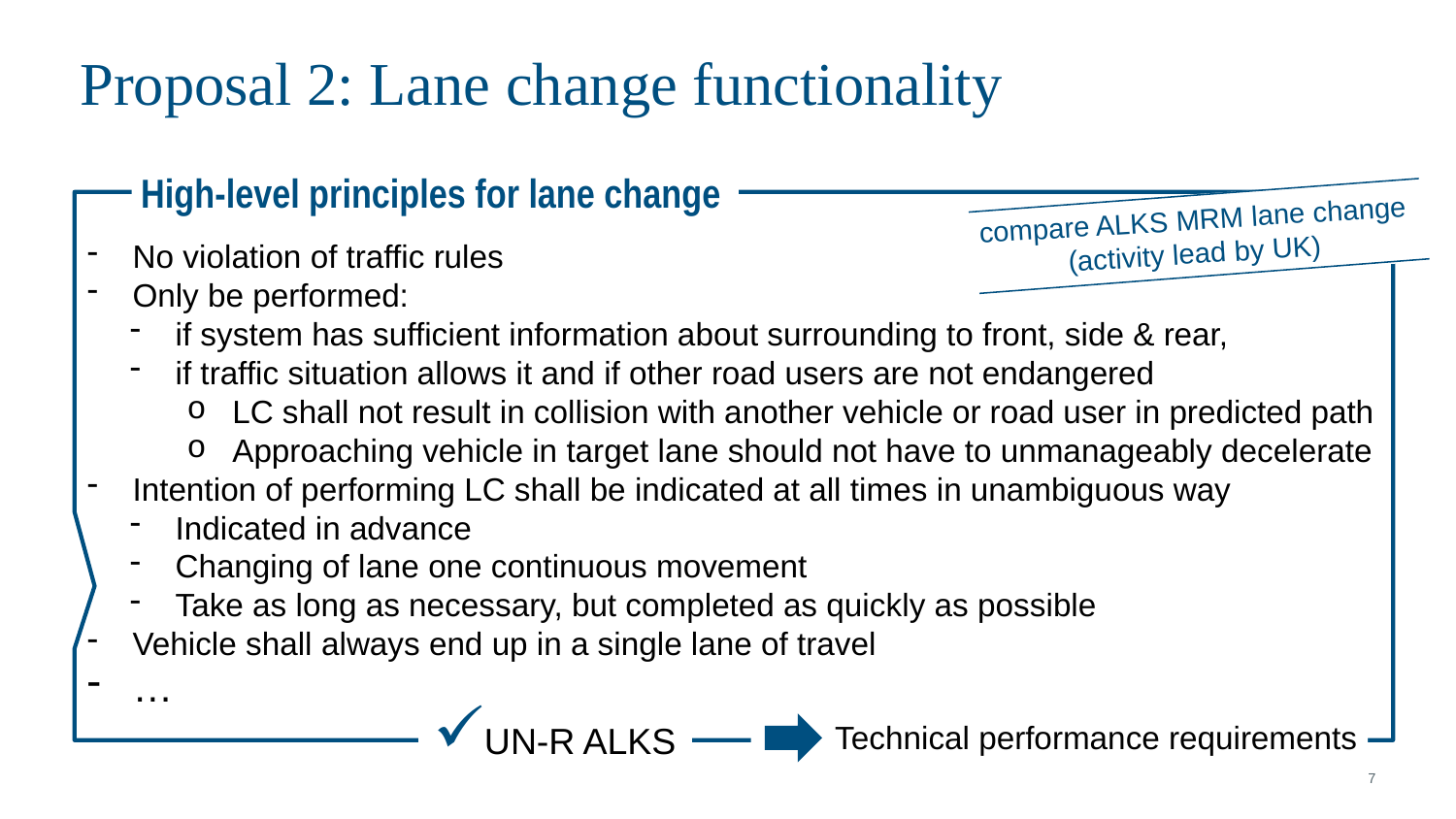

# Proposal 2: Lane change functionality
 High-level principles for lane change
compare ALKS MRM lane change
(activity lead by UK)
No violation of traffic rules
Only be performed:
if system has sufficient information about surrounding to front, side & rear,
if traffic situation allows it and if other road users are not endangered
LC shall not result in collision with another vehicle or road user in predicted path
Approaching vehicle in target lane should not have to unmanageably decelerate
Intention of performing LC shall be indicated at all times in unambiguous way
Indicated in advance
Changing of lane one continuous movement
Take as long as necessary, but completed as quickly as possible
Vehicle shall always end up in a single lane of travel
…

Technical performance requirements
UN-R ALKS

7